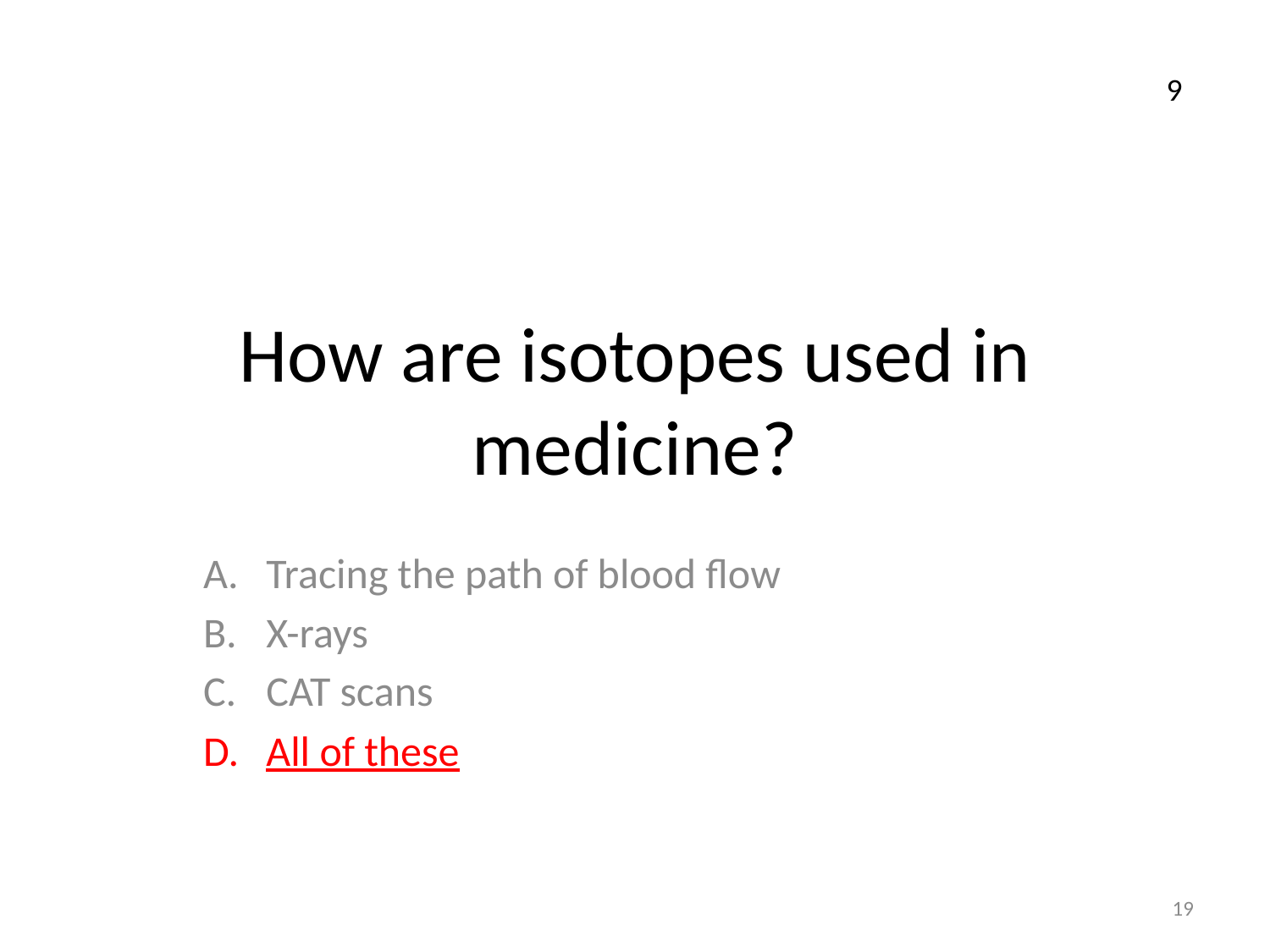

9
# How are isotopes used in medicine?
Tracing the path of blood flow
X-rays
CAT scans
All of these
19